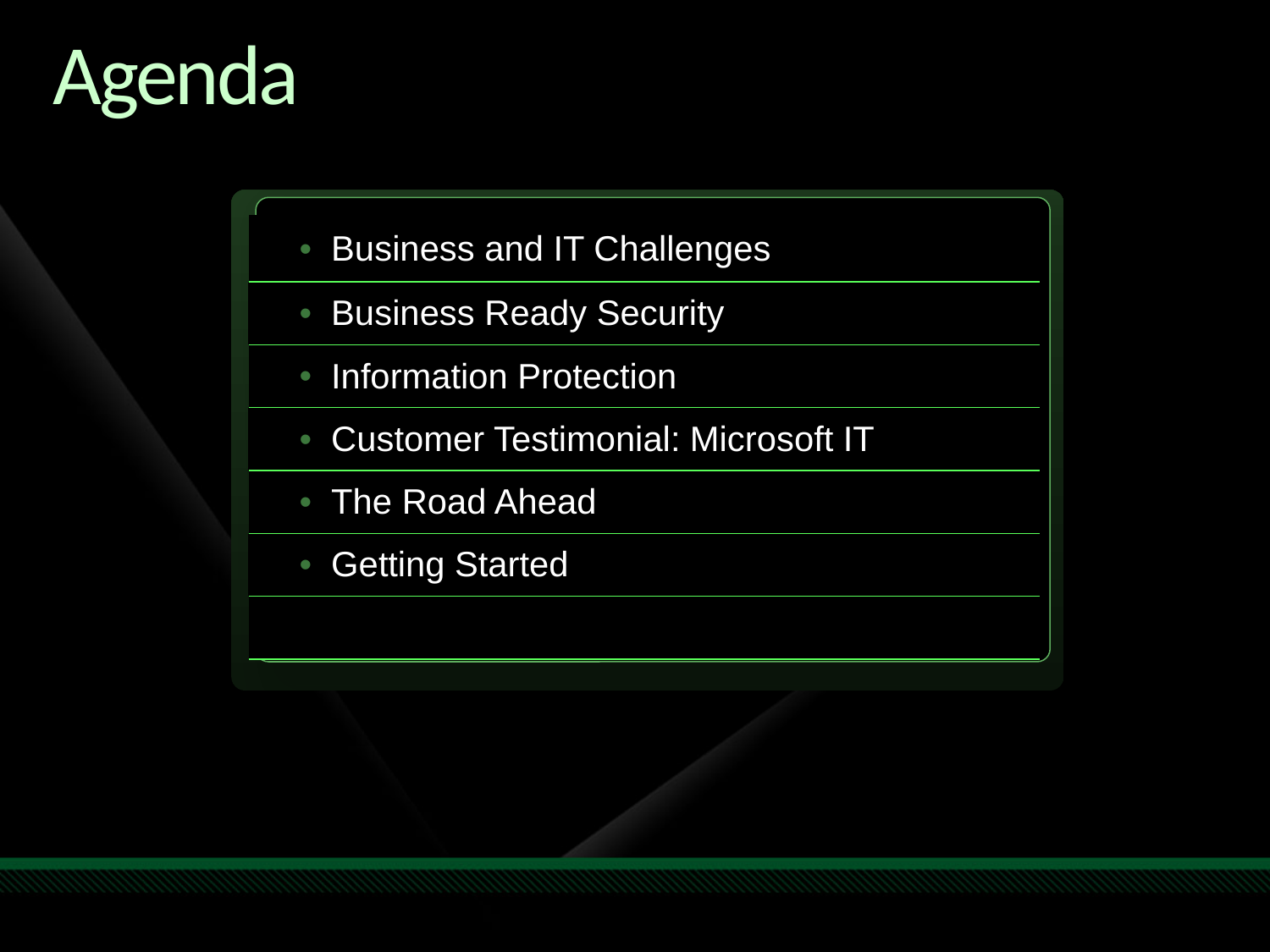

# Agenda

| Business and IT Challenges |
| --- |
| Business Ready Security |
| Information Protection |
| Customer Testimonial: Microsoft IT |
| The Road Ahead |
| Getting Started |
|  |